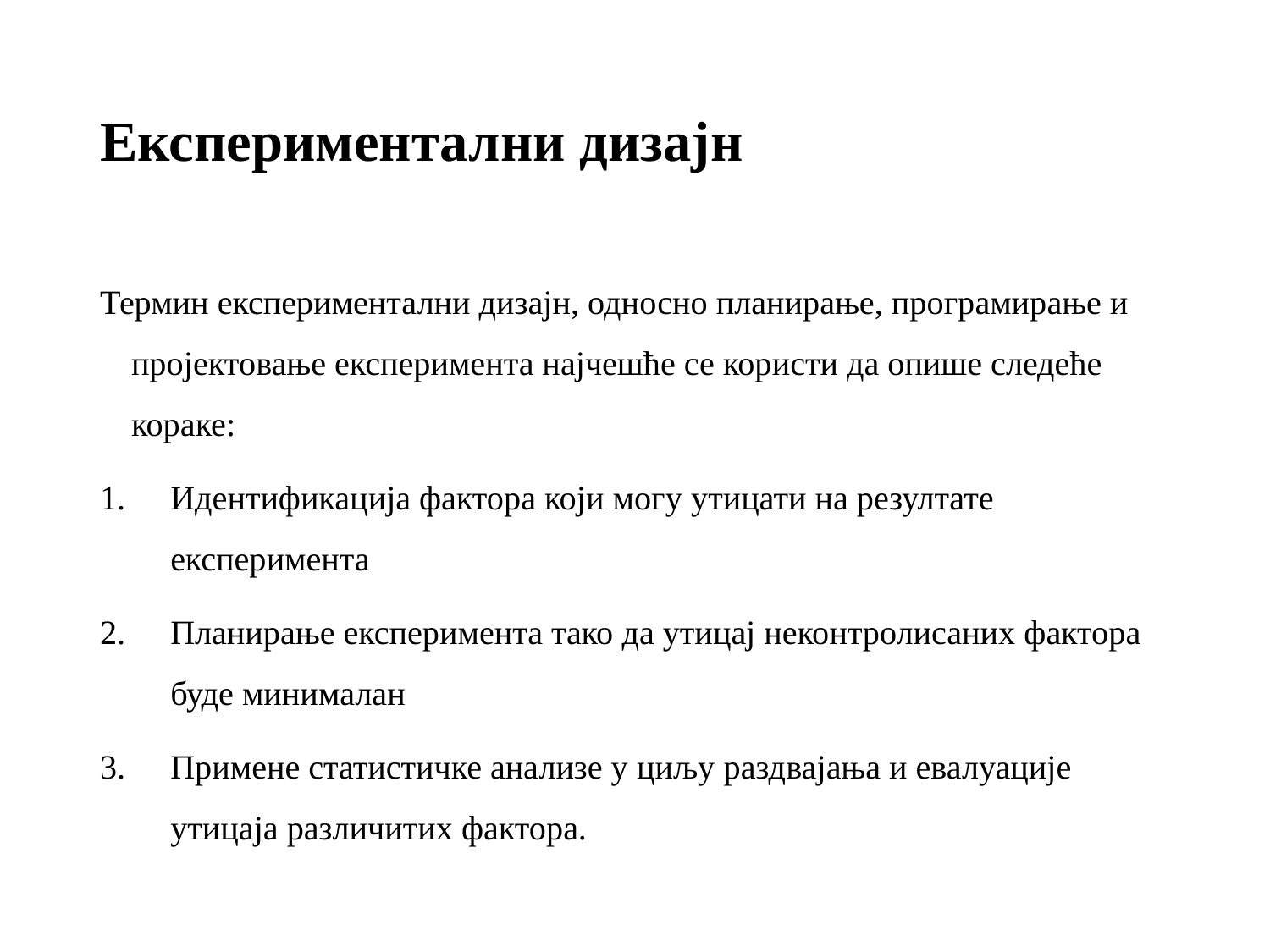

# Експериментални дизајн
Термин експериментални дизајн, односно планирање, програмирање и пројектовање експеримента најчешће се користи да опише следеће кораке:
Идентификација фактора који могу утицати на резултате експеримента
Планирање експеримента тако да утицај неконтролисаних фактора буде минималан
Примене статистичке анализе у циљу раздвајања и евалуације утицаја различитих фактора.